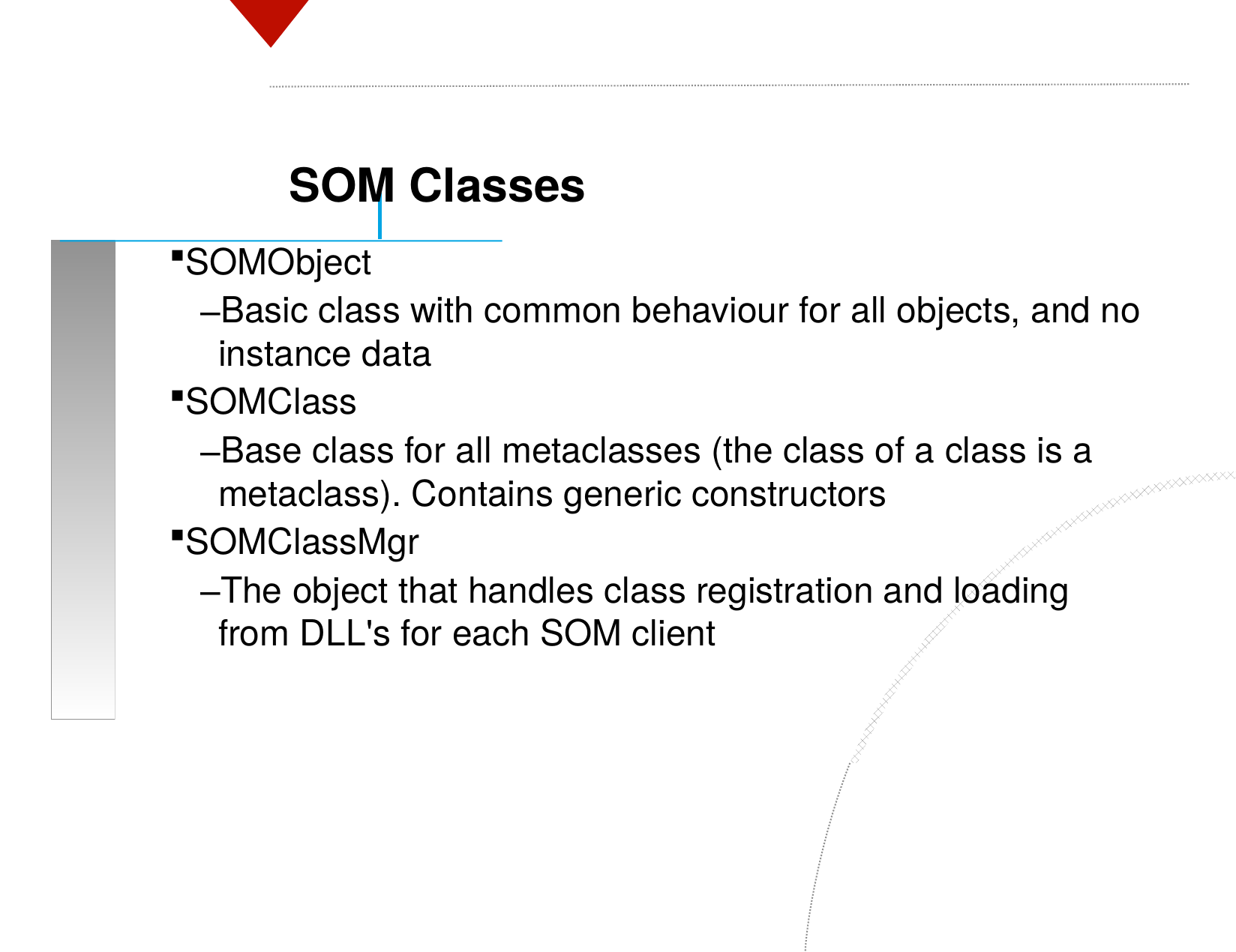

SOM Classes
SOMObject
Basic class with common behaviour for all objects, and no instance data
SOMClass
Base class for all metaclasses (the class of a class is a metaclass). Contains generic constructors
SOMClassMgr
The object that handles class registration and loading from DLL's for each SOM client